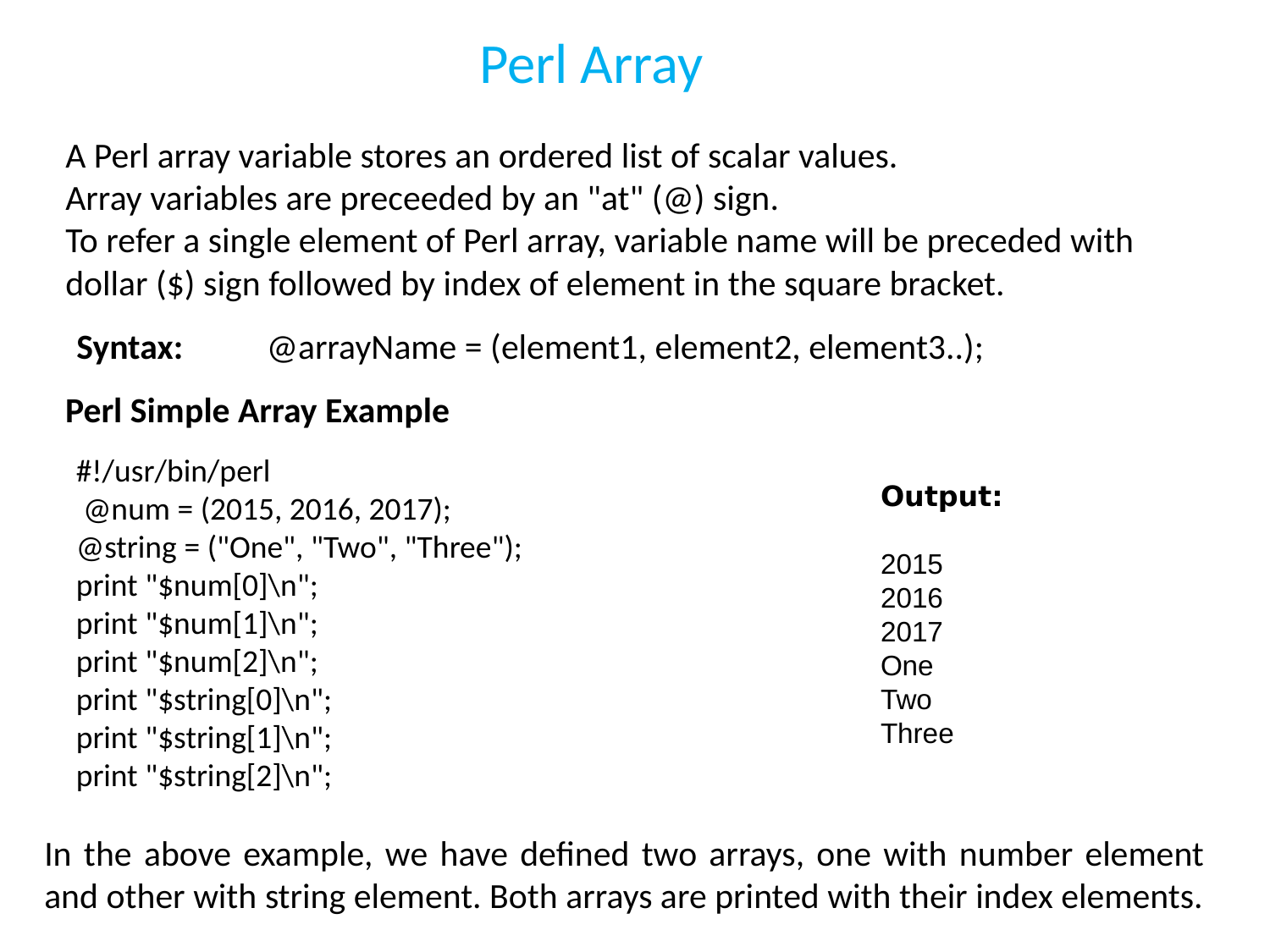

Perl Array
A Perl array variable stores an ordered list of scalar values.
Array variables are preceeded by an "at" (@) sign.
To refer a single element of Perl array, variable name will be preceded with dollar ($) sign followed by index of element in the square bracket.
Syntax:
@arrayName = (element1, element2, element3..);
Perl Simple Array Example
#!/usr/bin/perl
 @num = (2015, 2016, 2017);
@string = ("One", "Two", "Three");
print "$num[0]\n";
print "$num[1]\n";
print "$num[2]\n";
print "$string[0]\n";
print "$string[1]\n";
print "$string[2]\n";
Output:

2015
2016
2017
One
Two
Three
In the above example, we have defined two arrays, one with number element and other with string element. Both arrays are printed with their index elements.